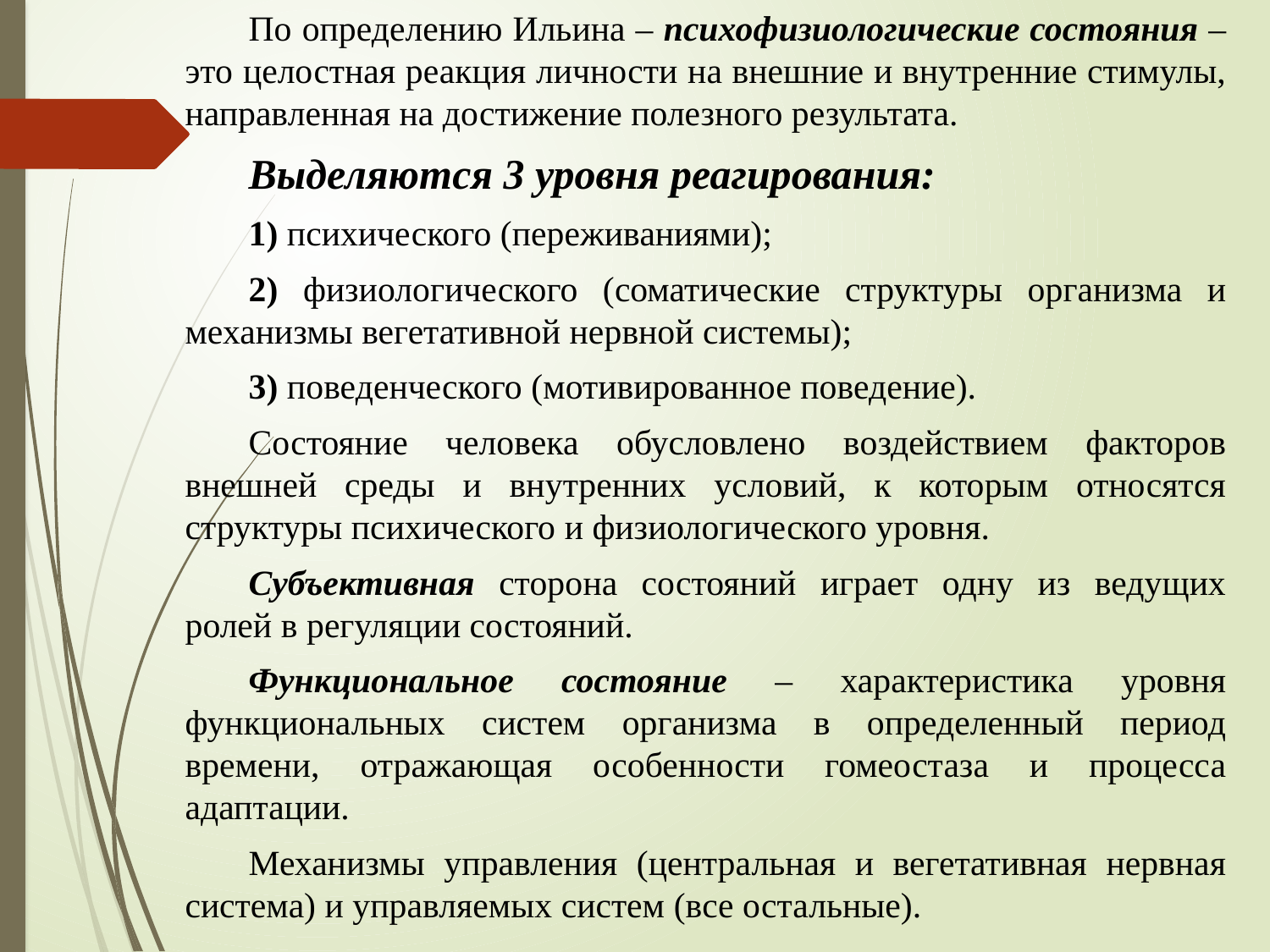

По определению Ильина – психофизиологические состояния – это целостная реакция личности на внешние и внутренние стимулы, направленная на достижение полезного результата.
Выделяются 3 уровня реагирования:
1) психического (переживаниями);
2) физиологического (соматические структуры организма и механизмы вегетативной нервной системы);
3) поведенческого (мотивированное поведение).
Состояние человека обусловлено воздействием факторов внешней среды и внутренних условий, к которым относятся структуры психического и физиологического уровня.
Субъективная сторона состояний играет одну из ведущих ролей в регуляции состояний.
Функциональное состояние – характеристика уровня функциональных систем организма в определенный период времени, отражающая особенности гомеостаза и процесса адаптации.
Механизмы управления (центральная и вегетативная нервная система) и управляемых систем (все остальные).